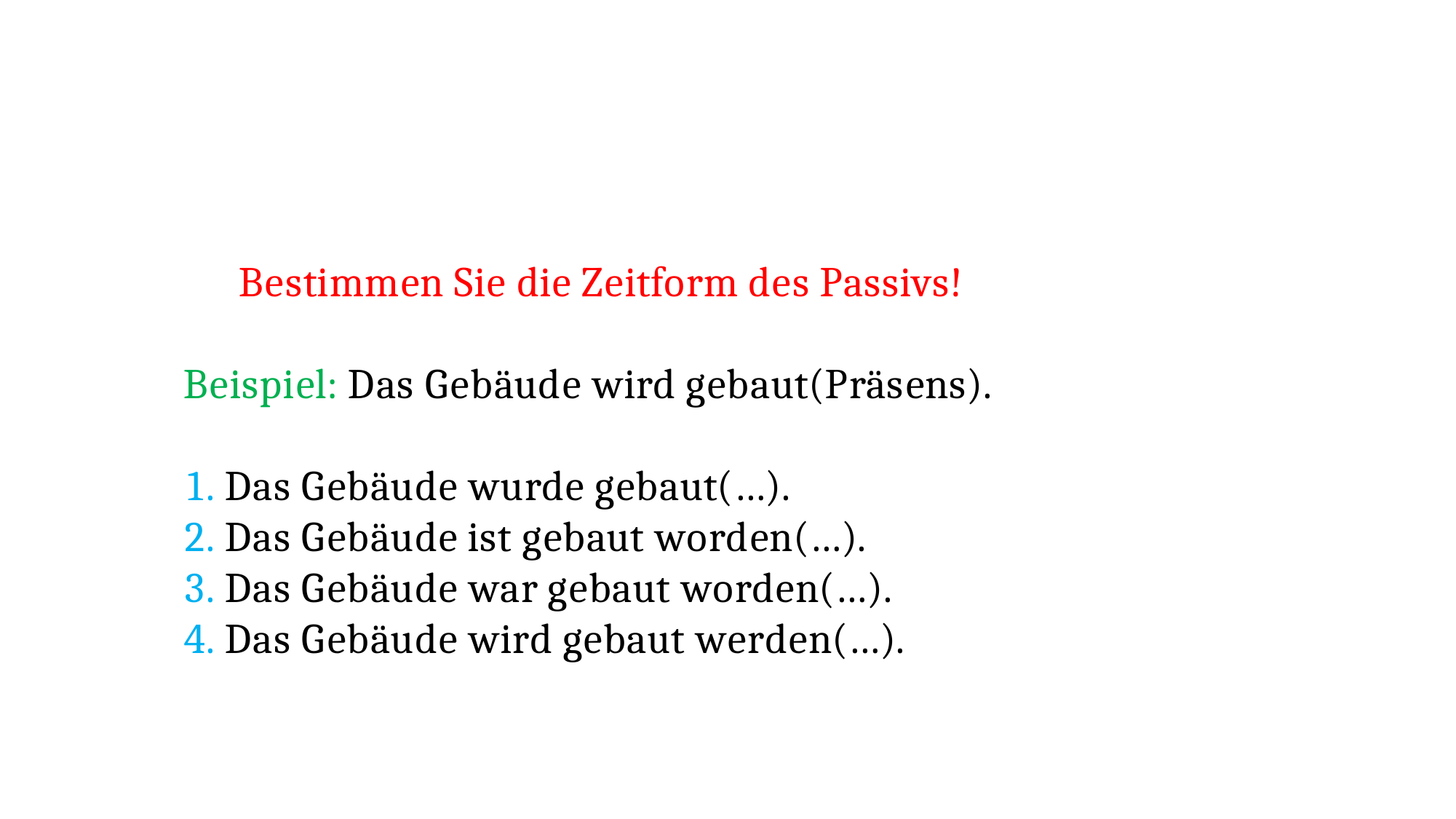

Bestimmen Sie die Zeitform des Passivs!

Beispiel: Das Gebäude wird gebaut(Präsens).

1. Das Gebäude wurde gebaut(…).
2. Das Gebäude ist gebaut worden(…).
3. Das Gebäude war gebaut worden(…).
4. Das Gebäude wird gebaut werden(…).